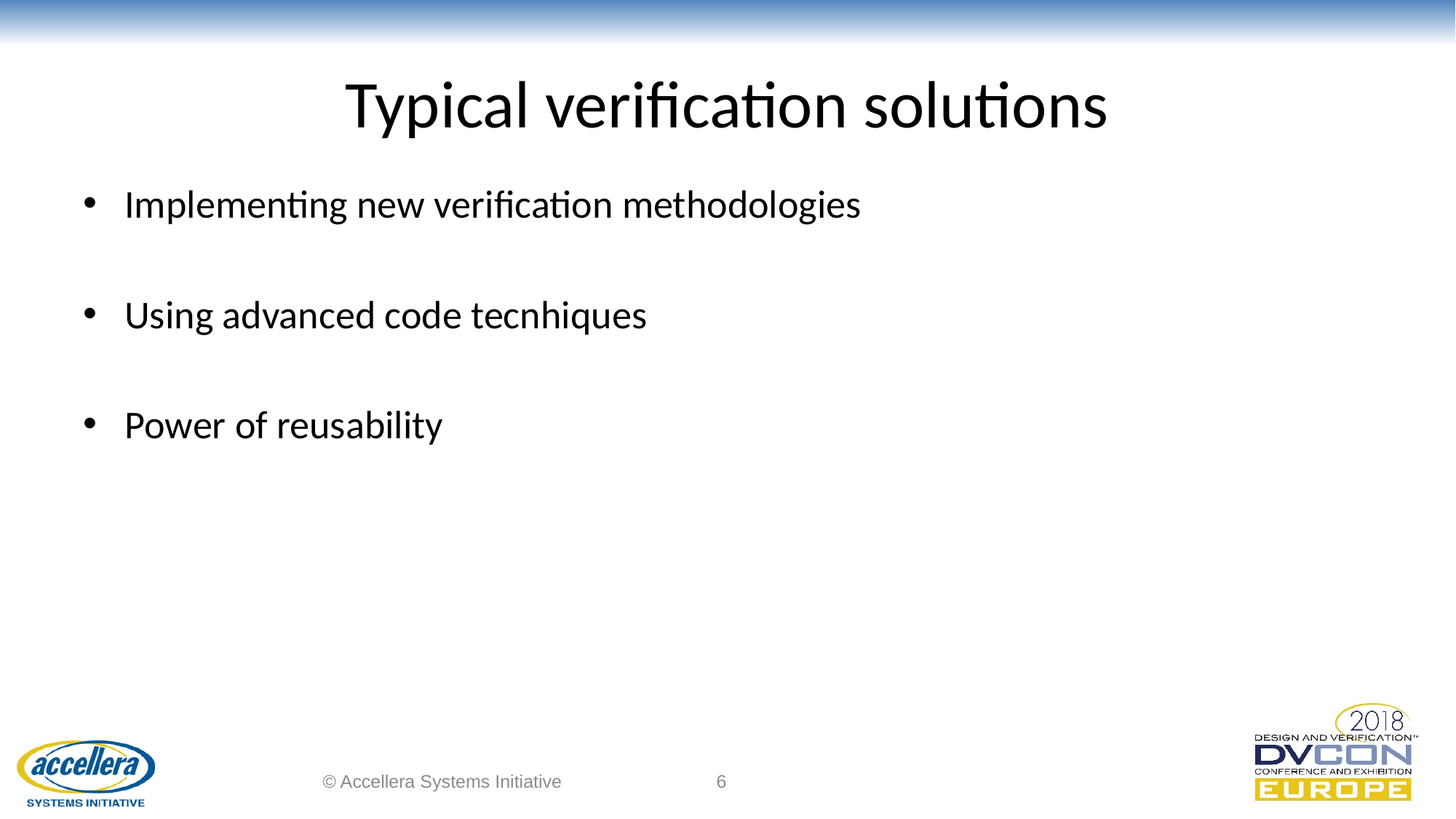

# Typical verification solutions
Implementing new verification methodologies

Using advanced code tecnhiques

Power of reusability

© Accellera Systems Initiative
6